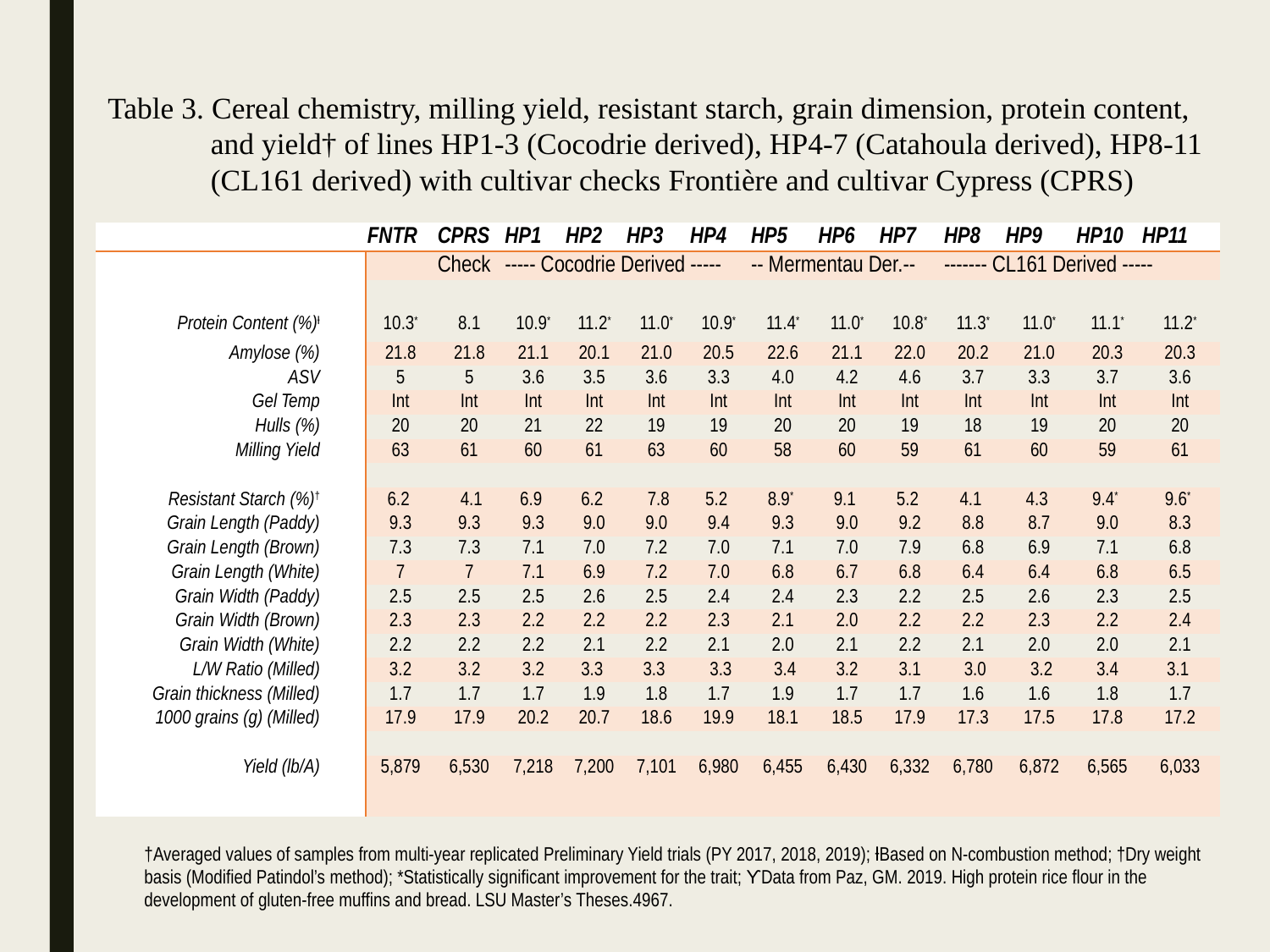

Table 3. Cereal chemistry, milling yield, resistant starch, grain dimension, protein content, and yield† of lines HP1-3 (Cocodrie derived), HP4-7 (Catahoula derived), HP8-11 (CL161 derived) with cultivar checks Frontière and cultivar Cypress (CPRS)
|  | FNTR | CPRS | HP1 | HP2 | HP3 | HP4 | HP5 | HP6 | HP7 | HP8 | HP9 | HP10 | HP11 |
| --- | --- | --- | --- | --- | --- | --- | --- | --- | --- | --- | --- | --- | --- |
|  |  | Check | ----- Cocodrie Derived ----- |  |  |  | -- Mermentau Der.-- |  |  | ------- CL161 Derived ----- |  |  |  |
| Protein Content (%)ƚ | 10.3\* | 8.1 | 10.9\* | 11.2\* | 11.0\* | 10.9\* | 11.4\* | 11.0\* | 10.8\* | 11.3\* | 11.0\* | 11.1\* | 11.2\* |
| Amylose (%) | 21.8 | 21.8 | 21.1 | 20.1 | 21.0 | 20.5 | 22.6 | 21.1 | 22.0 | 20.2 | 21.0 | 20.3 | 20.3 |
| ASV | 5 | 5 | 3.6 | 3.5 | 3.6 | 3.3 | 4.0 | 4.2 | 4.6 | 3.7 | 3.3 | 3.7 | 3.6 |
| Gel Temp | Int | Int | Int | Int | Int | Int | Int | Int | Int | Int | Int | Int | Int |
| Hulls (%) | 20 | 20 | 21 | 22 | 19 | 19 | 20 | 20 | 19 | 18 | 19 | 20 | 20 |
| Milling Yield | 63 | 61 | 60 | 61 | 63 | 60 | 58 | 60 | 59 | 61 | 60 | 59 | 61 |
|  |  |  |  |  |  |  |  |  |  |  |  |  |  |
| Resistant Starch (%)† | 6.2 | 4.1 | 6.9 | 6.2 | 7.8 | 5.2 | 8.9\* | 9.1 | 5.2 | 4.1 | 4.3 | 9.4\* | 9.6\* |
| Grain Length (Paddy) | 9.3 | 9.3 | 9.3 | 9.0 | 9.0 | 9.4 | 9.3 | 9.0 | 9.2 | 8.8 | 8.7 | 9.0 | 8.3 |
| Grain Length (Brown) | 7.3 | 7.3 | 7.1 | 7.0 | 7.2 | 7.0 | 7.1 | 7.0 | 7.9 | 6.8 | 6.9 | 7.1 | 6.8 |
| Grain Length (White) | 7 | 7 | 7.1 | 6.9 | 7.2 | 7.0 | 6.8 | 6.7 | 6.8 | 6.4 | 6.4 | 6.8 | 6.5 |
| Grain Width (Paddy) | 2.5 | 2.5 | 2.5 | 2.6 | 2.5 | 2.4 | 2.4 | 2.3 | 2.2 | 2.5 | 2.6 | 2.3 | 2.5 |
| Grain Width (Brown) | 2.3 | 2.3 | 2.2 | 2.2 | 2.2 | 2.3 | 2.1 | 2.0 | 2.2 | 2.2 | 2.3 | 2.2 | 2.4 |
| Grain Width (White) | 2.2 | 2.2 | 2.2 | 2.1 | 2.2 | 2.1 | 2.0 | 2.1 | 2.2 | 2.1 | 2.0 | 2.0 | 2.1 |
| L/W Ratio (Milled) | 3.2 | 3.2 | 3.2 | 3.3 | 3.3 | 3.3 | 3.4 | 3.2 | 3.1 | 3.0 | 3.2 | 3.4 | 3.1 |
| Grain thickness (Milled) | 1.7 | 1.7 | 1.7 | 1.9 | 1.8 | 1.7 | 1.9 | 1.7 | 1.7 | 1.6 | 1.6 | 1.8 | 1.7 |
| 1000 grains (g) (Milled) | 17.9 | 17.9 | 20.2 | 20.7 | 18.6 | 19.9 | 18.1 | 18.5 | 17.9 | 17.3 | 17.5 | 17.8 | 17.2 |
|  |  |  |  |  |  |  |  |  |  |  |  |  |  |
| Yield (lb/A) | 5,879 | 6,530 | 7,218 | 7,200 | 7,101 | 6,980 | 6,455 | 6,430 | 6,332 | 6,780 | 6,872 | 6,565 | 6,033 |
†Averaged values of samples from multi-year replicated Preliminary Yield trials (PY 2017, 2018, 2019); ƚBased on N-combustion method; †Dry weight basis (Modified Patindol’s method); *Statistically significant improvement for the trait; ϒData from Paz, GM. 2019. High protein rice flour in the development of gluten-free muffins and bread. LSU Master’s Theses.4967.